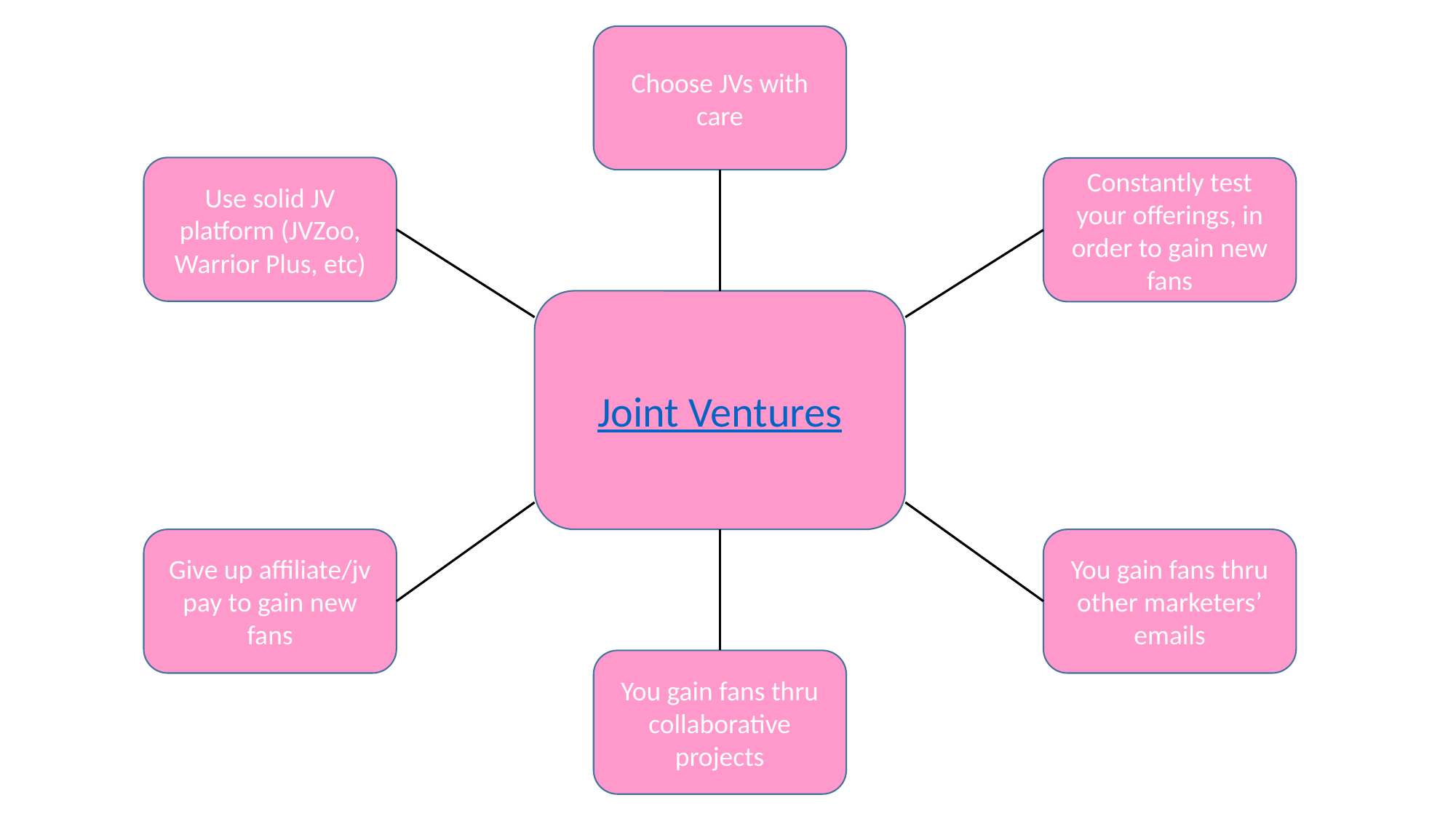

Choose JVs with care
Use solid JV platform (JVZoo, Warrior Plus, etc)
Constantly test your offerings, in order to gain new fans
Joint Ventures
You gain fans thru other marketers’ emails
Give up affiliate/jv pay to gain new fans
You gain fans thru collaborative projects